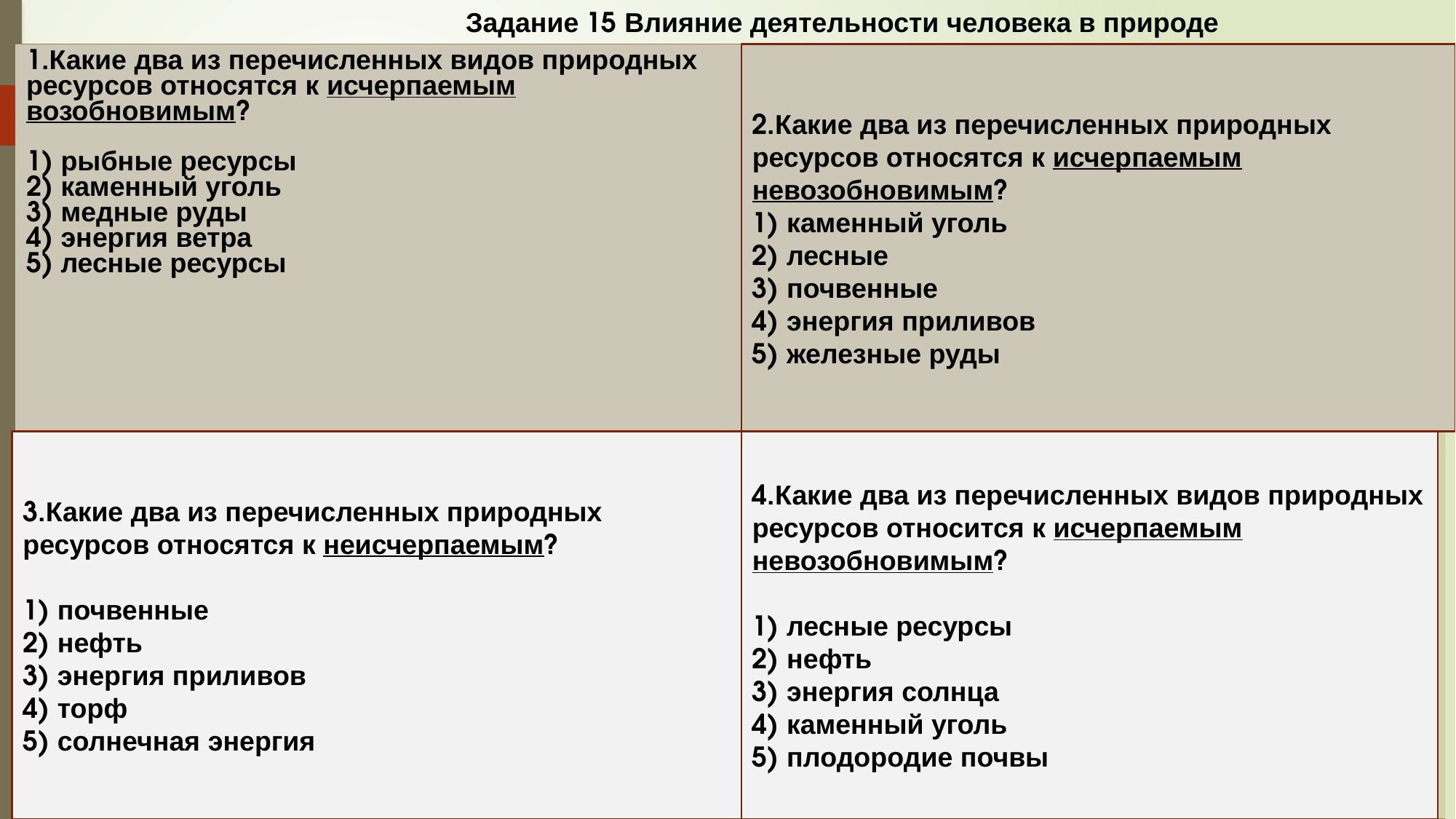

Задание 15 Влияние деятельности человека в природе
| 1.Какие два из перечисленных видов природных ресурсов относятся к исчерпаемым возобновимым?   1) рыбные ресурсы 2) каменный уголь 3) медные руды 4) энергия ветра 5) лесные ресурсы |  |
| --- | --- |
|  |  |
2.Какие два из перечисленных природных ресурсов относятся к исчерпаемым невозобновимым?
1) каменный уголь
2) лесные
3) почвенные
4) энергия приливов
5) железные руды
3.Какие два из перечисленных природных ресурсов относятся к неисчерпаемым?

1) почвенные
2) нефть
3) энергия приливов
4) торф
5) солнечная энергия
4.Какие два из перечисленных видов природных ресурсов относится к исчерпаемым невозобновимым?

1) лесные ресурсы
2) нефть
3) энергия солнца
4) каменный уголь
5) плодородие почвы